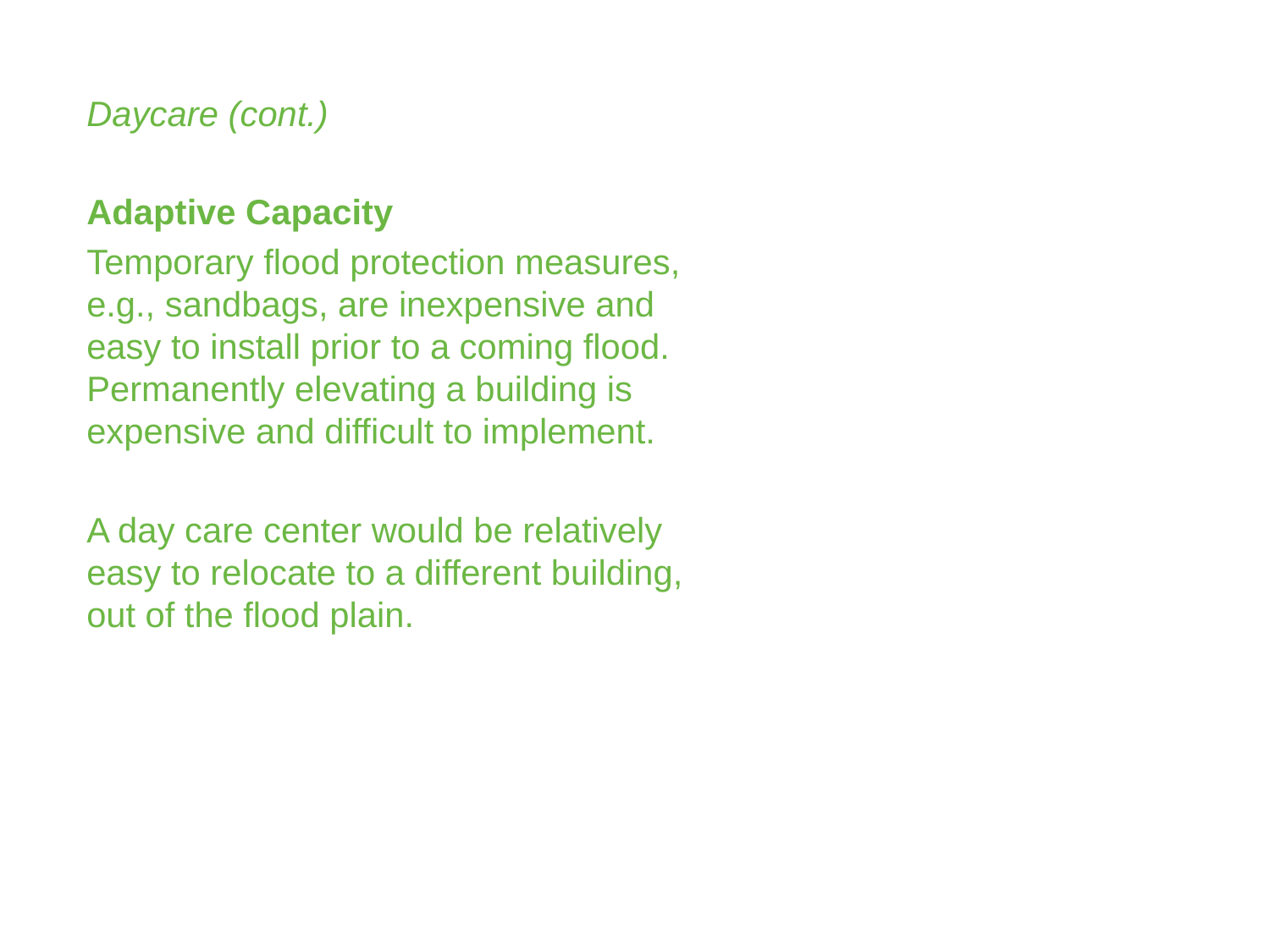

Daycare (cont.)

Adaptive Capacity
Temporary flood protection measures, e.g., sandbags, are inexpensive and easy to install prior to a coming flood. Permanently elevating a building is expensive and difficult to implement.

A day care center would be relatively easy to relocate to a different building, out of the flood plain.